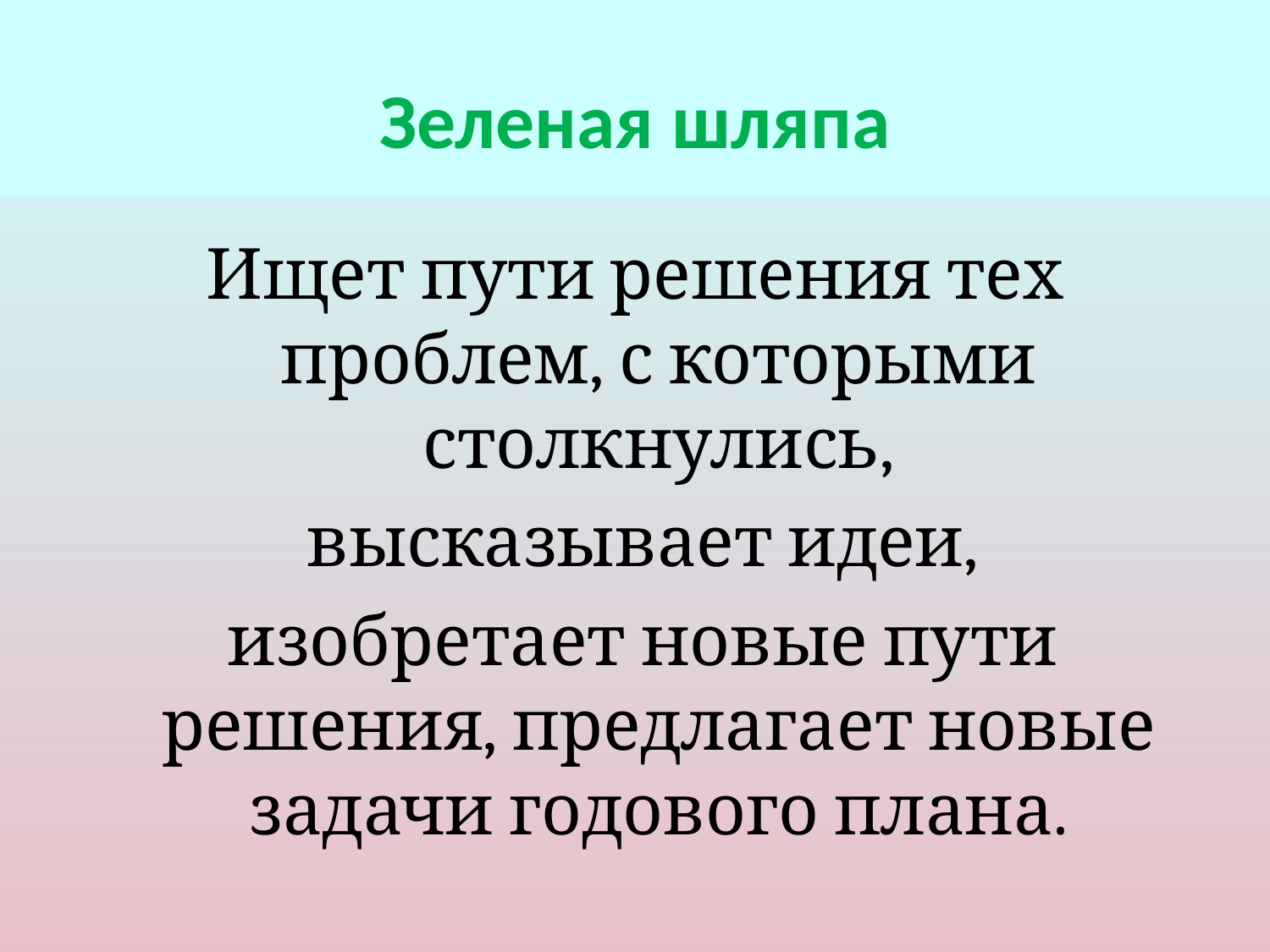

# Зеленая шляпа
Ищет пути решения тех проблем, с которыми столкнулись,
 высказывает идеи,
 изобретает новые пути решения, предлагает новые задачи годового плана.